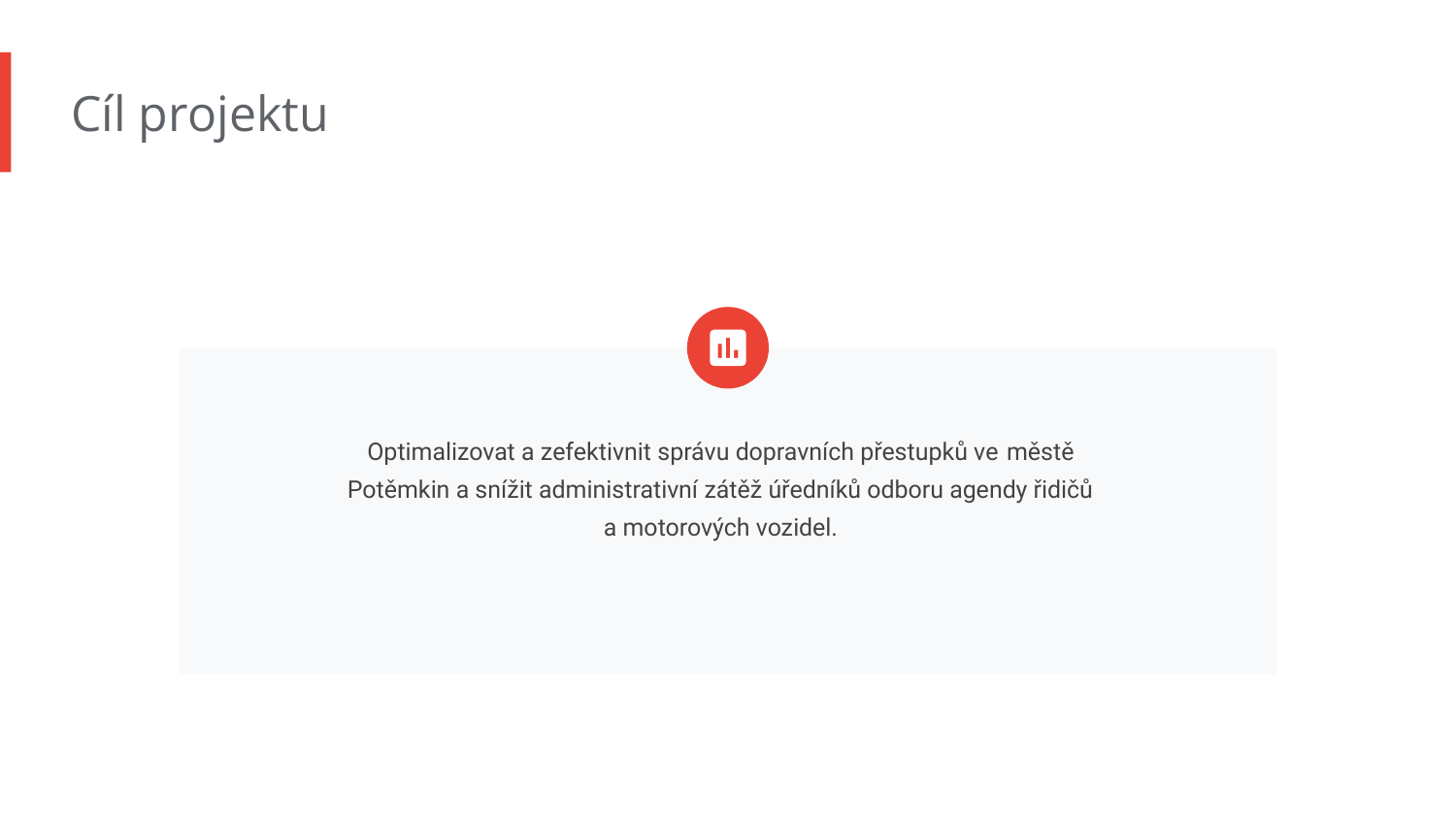

Cíl projektu

Optimalizovat a zefektivnit správu dopravních přestupků ve městě Potěmkin a snížit administrativní zátěž úředníků odboru agendy řidičů a motorových vozidel.